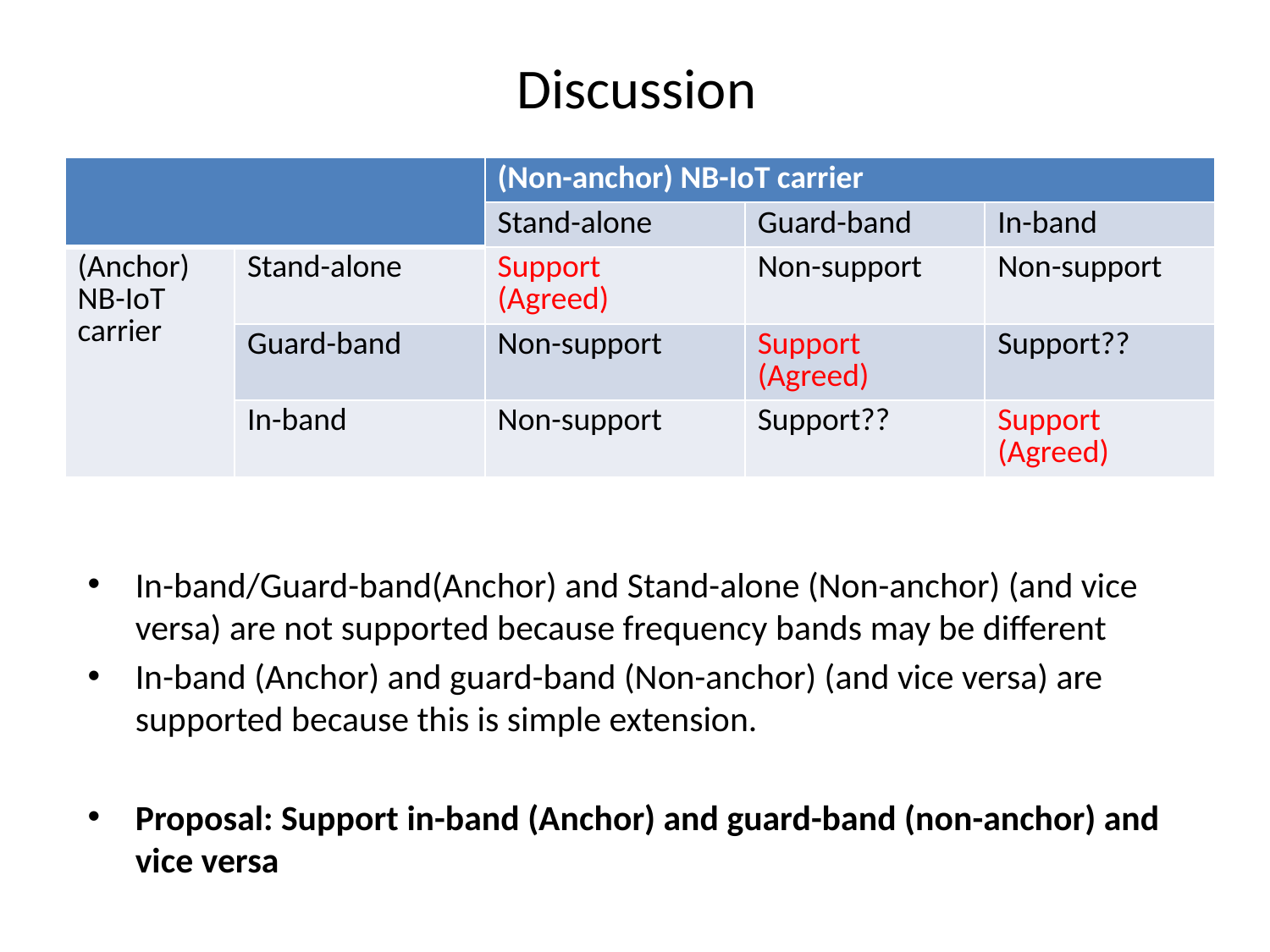

# Discussion
|  |  | (Non-anchor) NB-IoT carrier |  |  |
| --- | --- | --- | --- | --- |
|  |  | Stand-alone | Guard-band | In-band |
| (Anchor) NB-IoT carrier | Stand-alone | Support (Agreed) | Non-support | Non-support |
|  | Guard-band | Non-support | Support (Agreed) | Support?? |
|  | In-band | Non-support | Support?? | Support (Agreed) |
In-band/Guard-band(Anchor) and Stand-alone (Non-anchor) (and vice versa) are not supported because frequency bands may be different
In-band (Anchor) and guard-band (Non-anchor) (and vice versa) are supported because this is simple extension.

Proposal: Support in-band (Anchor) and guard-band (non-anchor) and vice versa